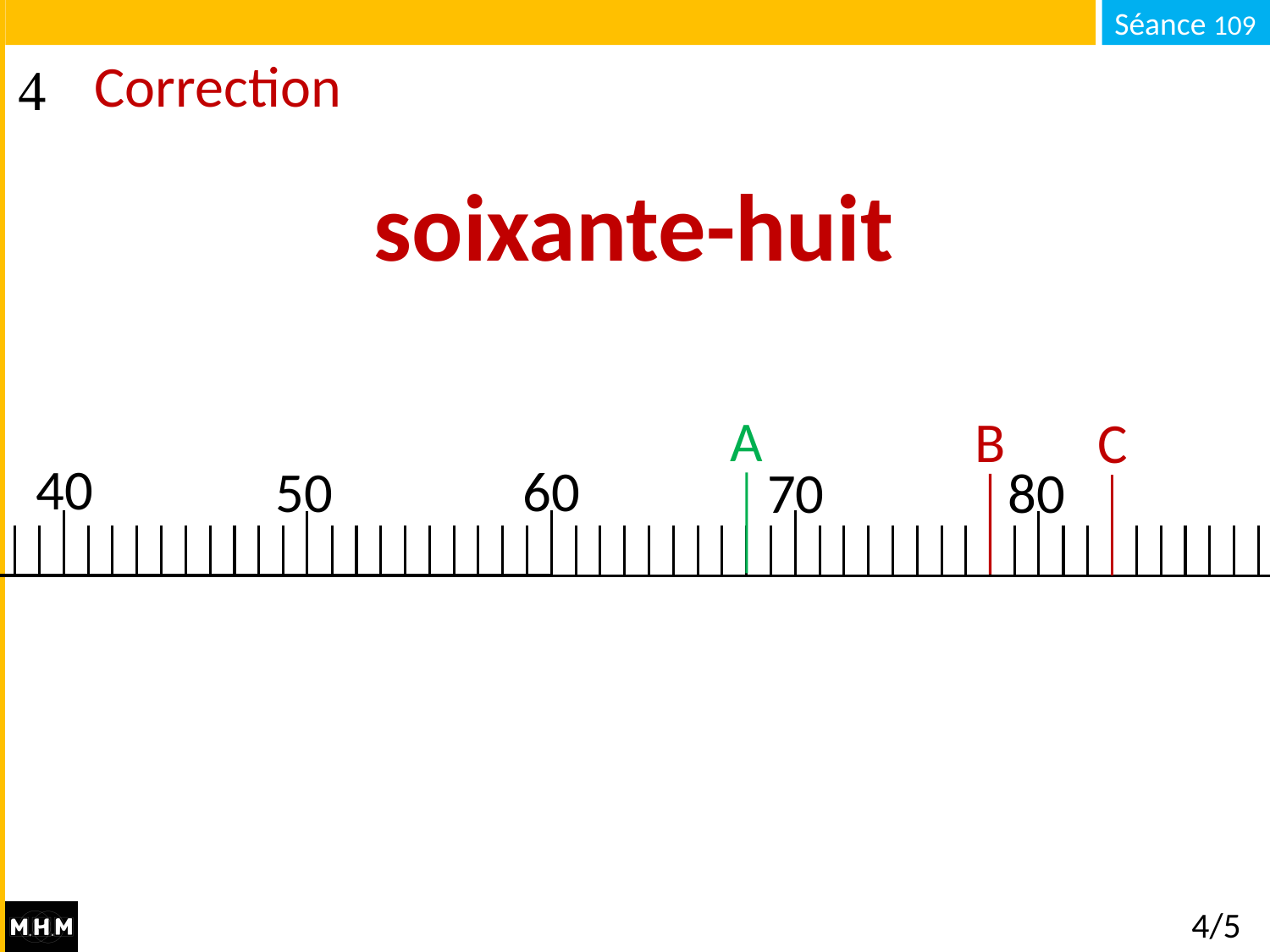

# Correction

soixante-huit
A
B
C
40
60
50
70
80
4/5